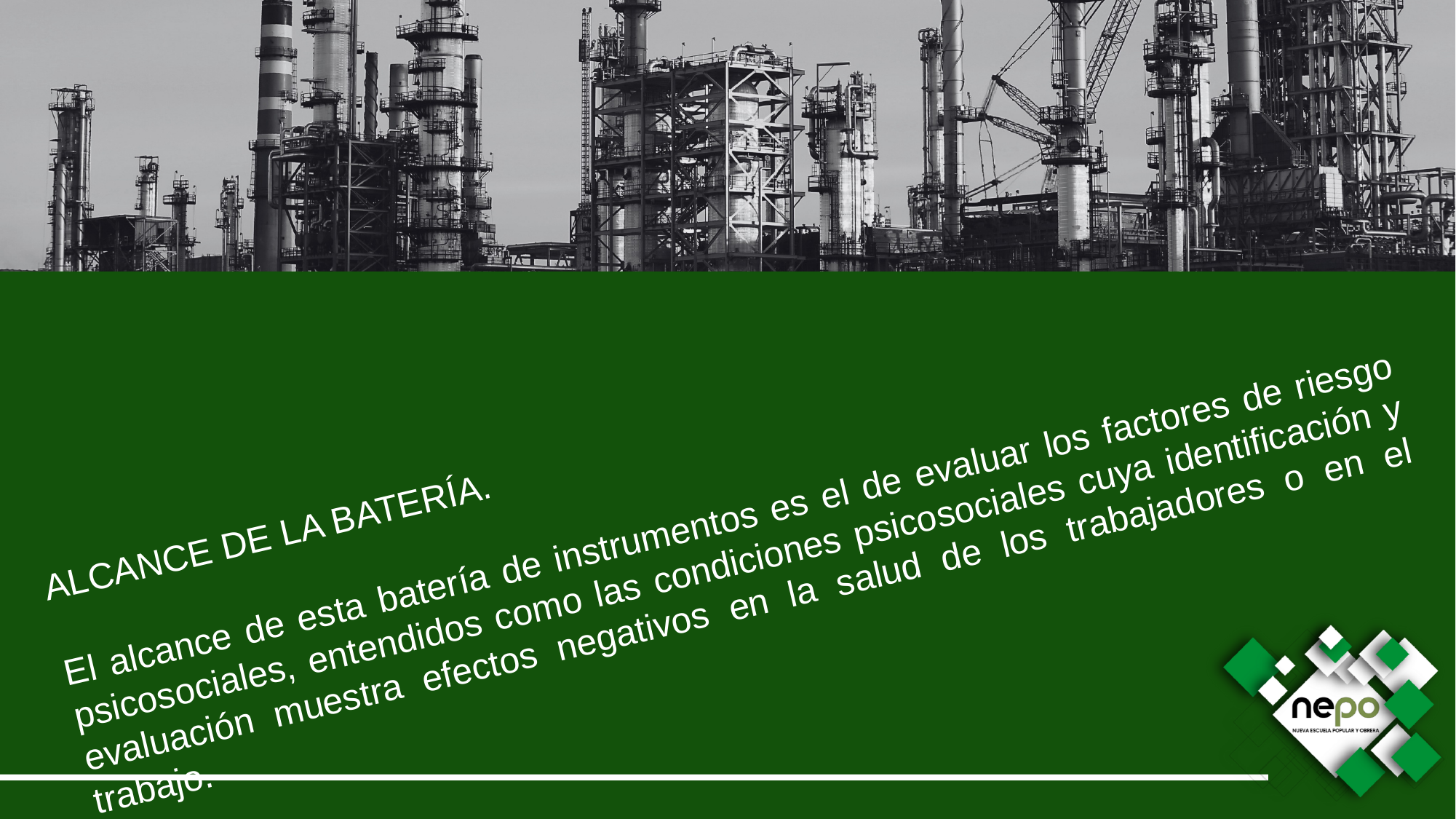

ALCANCE DE LA BATERÍA.

El alcance de esta batería de instrumentos es el de evaluar los factores de riesgo psicosociales, entendidos como las condiciones psicosociales cuya identificación y evaluación muestra efectos negativos en la salud de los trabajadores o en el trabajo.